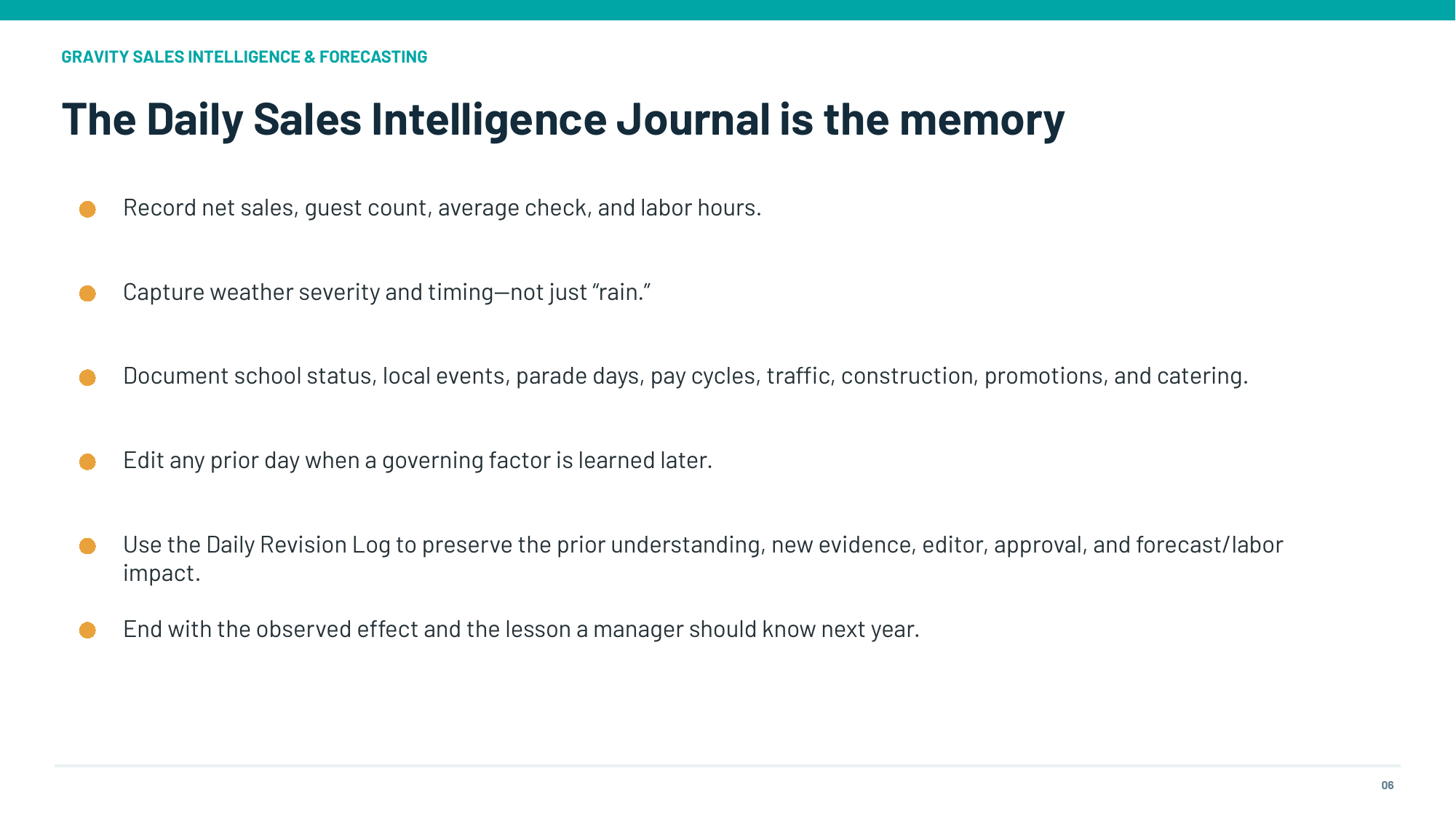

GRAVITY SALES INTELLIGENCE & FORECASTING
The Daily Sales Intelligence Journal is the memory
Record net sales, guest count, average check, and labor hours.

Capture weather severity and timing—not just “rain.”

Document school status, local events, parade days, pay cycles, traffic, construction, promotions, and catering.

Edit any prior day when a governing factor is learned later.

Use the Daily Revision Log to preserve the prior understanding, new evidence, editor, approval, and forecast/labor impact.

End with the observed effect and the lesson a manager should know next year.

06